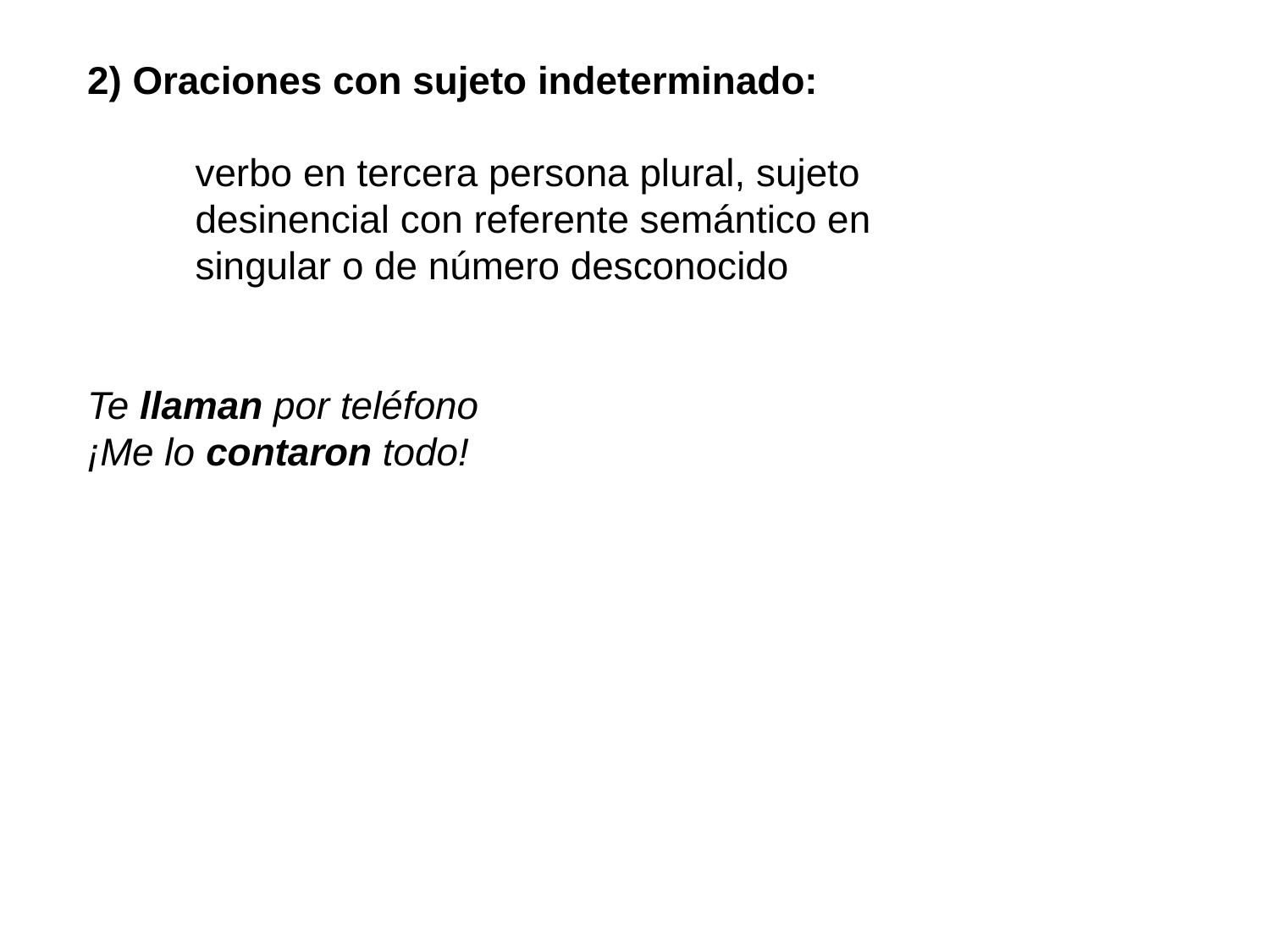

2) Oraciones con sujeto indeterminado:

          verbo en tercera persona plural, sujeto
          desinencial con referente semántico en
          singular o de número desconocido

Te llaman por teléfono
¡Me lo contaron todo!